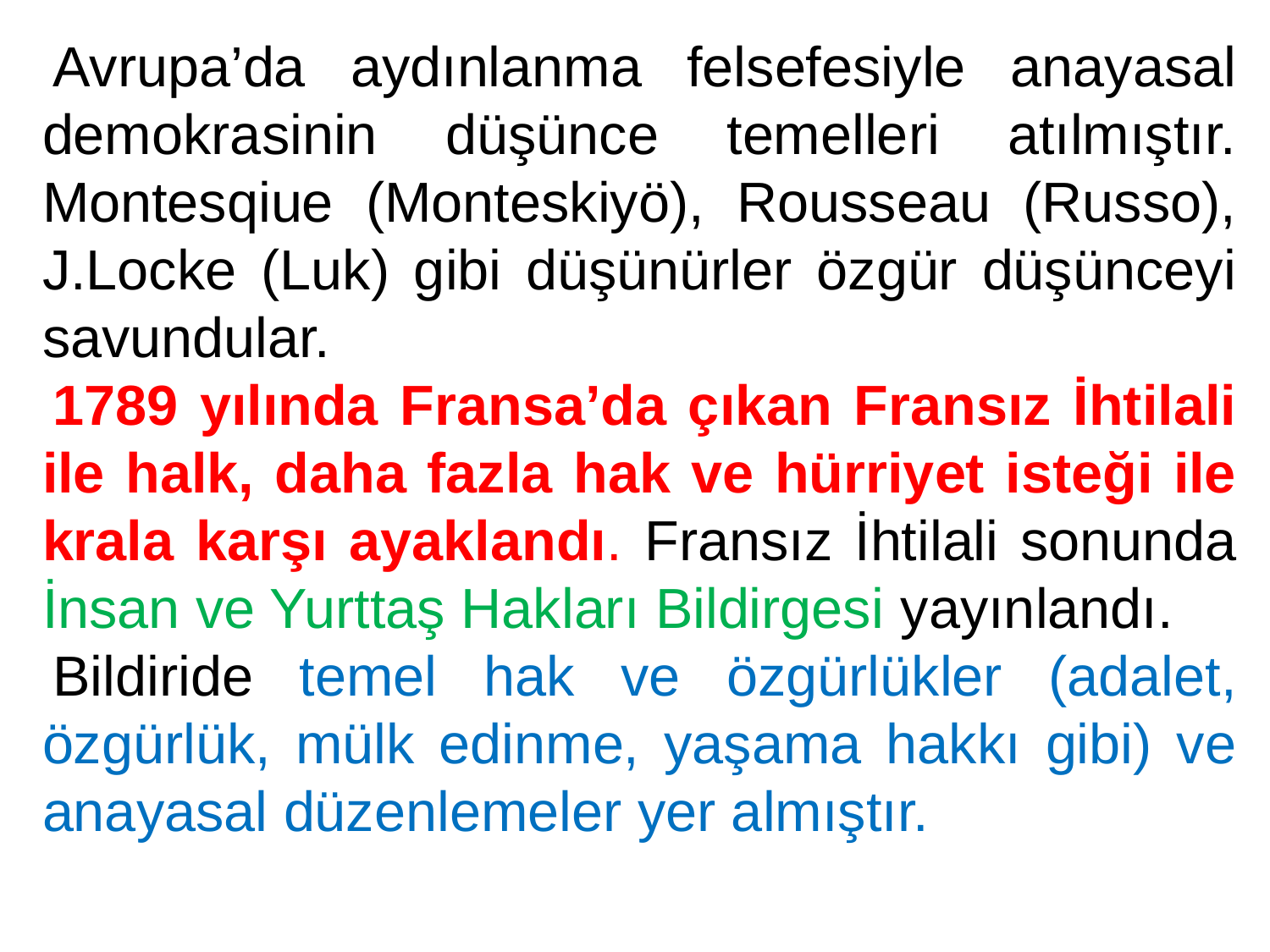

Avrupa’da aydınlanma felsefesiyle anayasal demokrasinin düşünce temelleri atılmıştır. Montesqiue (Monteskiyö), Rousseau (Russo), J.Locke (Luk) gibi düşünürler özgür düşünceyi savundular.
1789 yılında Fransa’da çıkan Fransız İhtilali ile halk, daha fazla hak ve hürriyet isteği ile krala karşı ayaklandı. Fransız İhtilali sonunda İnsan ve Yurttaş Hakları Bildirgesi yayınlandı.
Bildiride temel hak ve özgürlükler (adalet, özgürlük, mülk edinme, yaşama hakkı gibi) ve anayasal düzenlemeler yer almıştır.